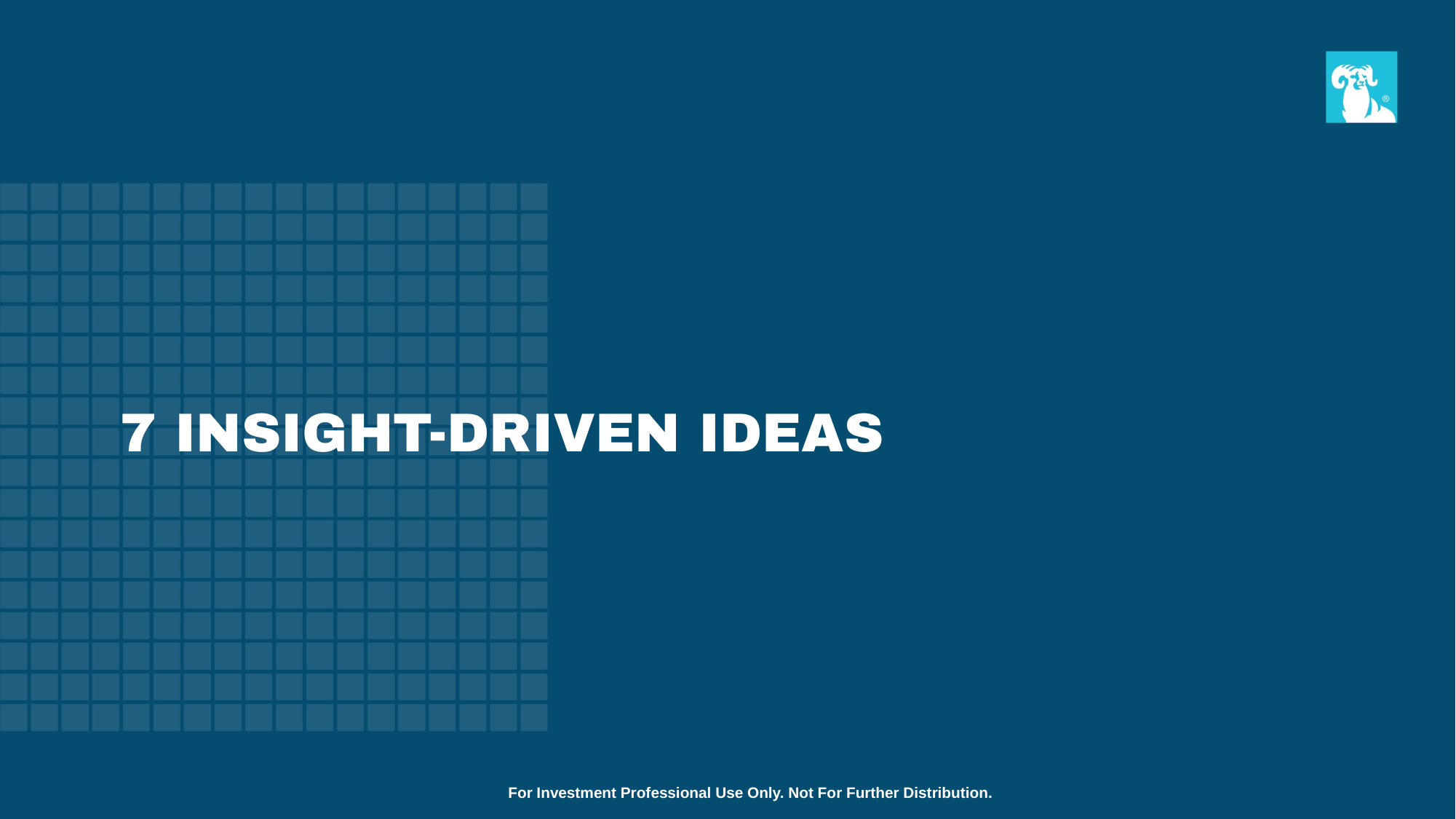

# 7 Insight-Driven Ideas
For Investment Professional Use Only. Not For Further Distribution.